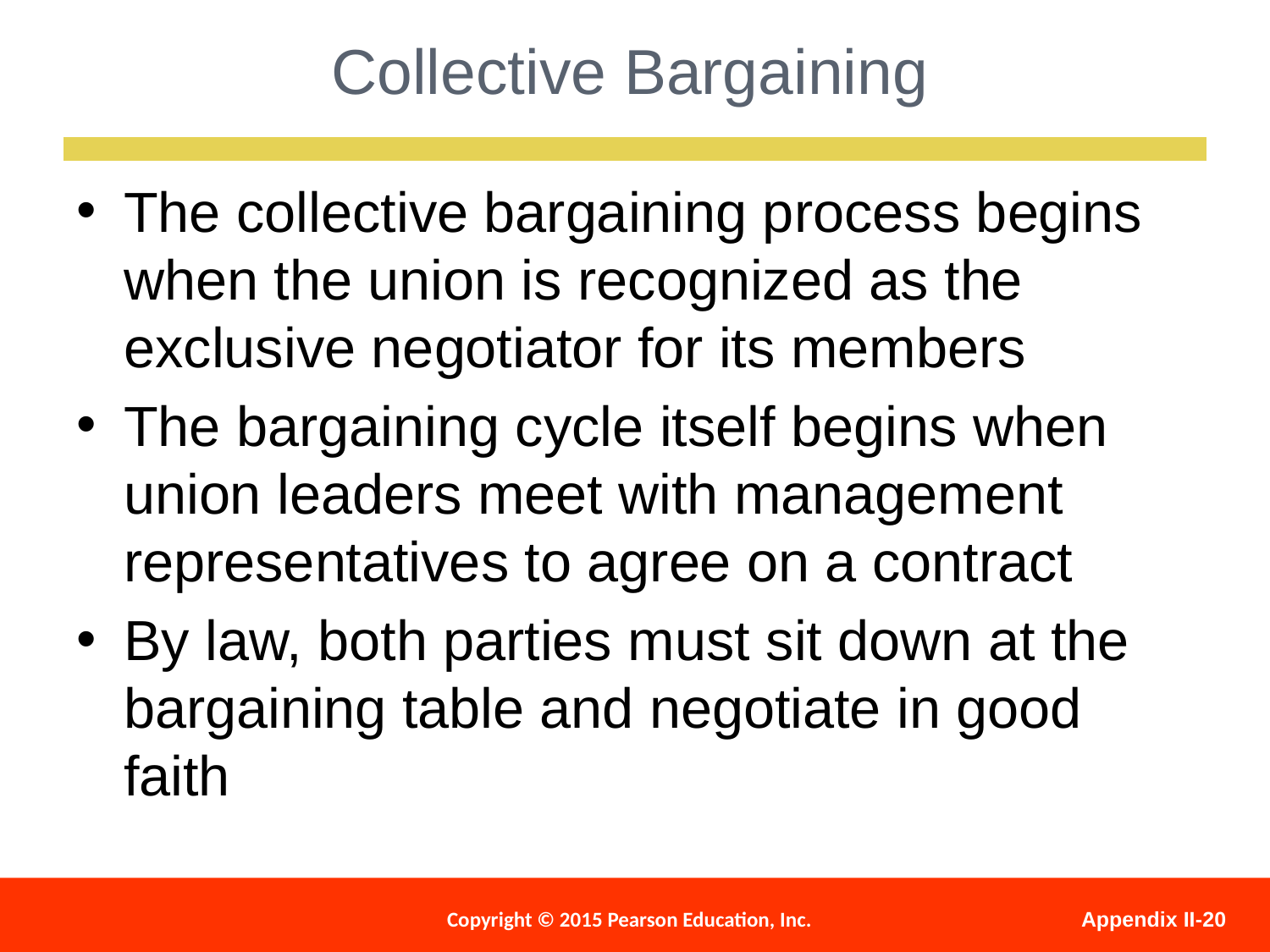

Collective Bargaining
The collective bargaining process begins when the union is recognized as the exclusive negotiator for its members
The bargaining cycle itself begins when union leaders meet with management representatives to agree on a contract
By law, both parties must sit down at the bargaining table and negotiate in good faith